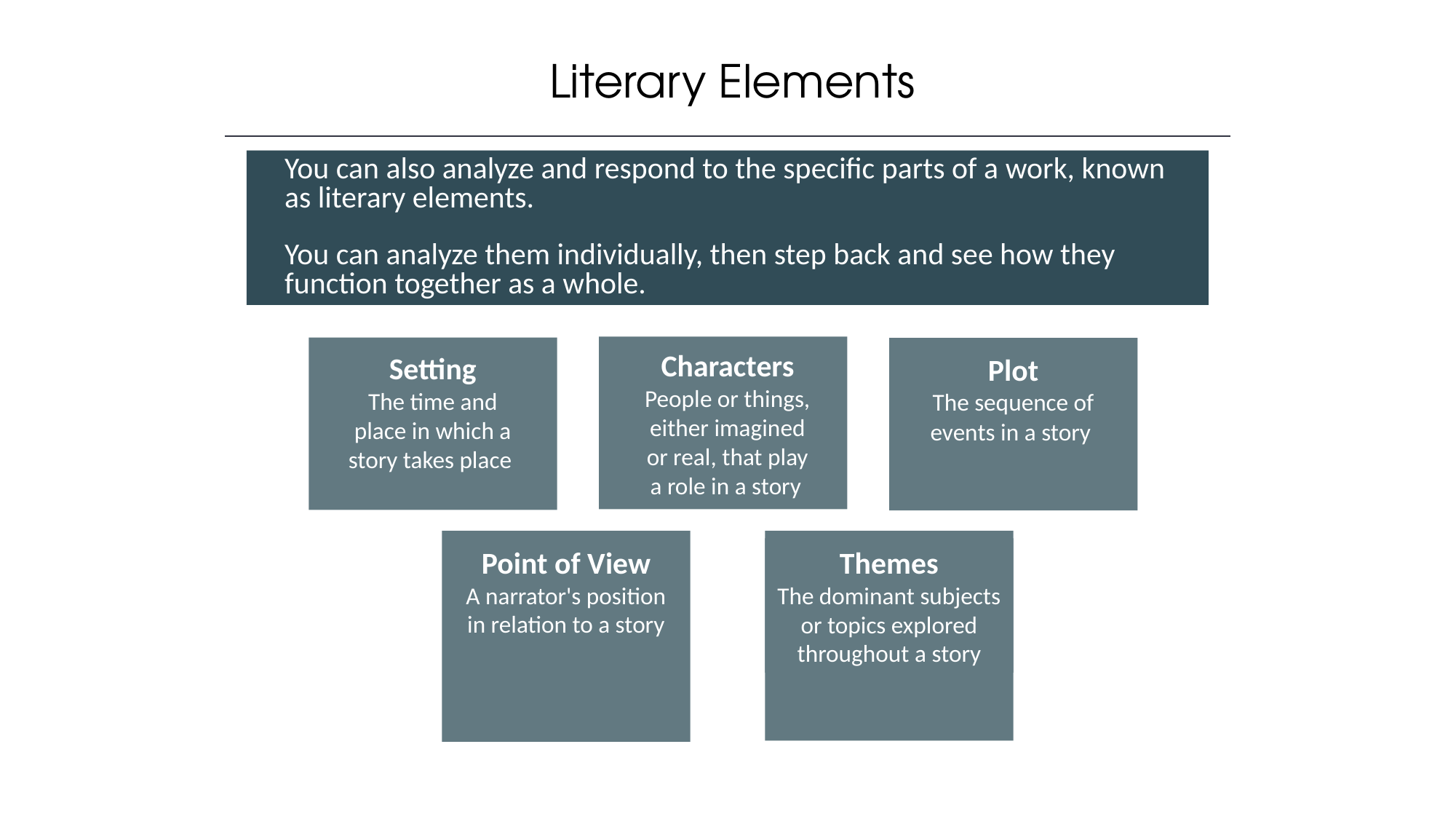

Literary Elements
You can also analyze and respond to the specific parts of a work, known as literary elements.
You can analyze them individually, then step back and see how they function together as a whole.

Characters
People or things, either imagined or real, that play a role in a story

Setting
The time and place in which a story takes place

Plot
The sequence of events in a story

Point of View
A narrator's position in relation to a story

Themes
The dominant subjects or topics explored throughout a story
HAWKES LEARNING